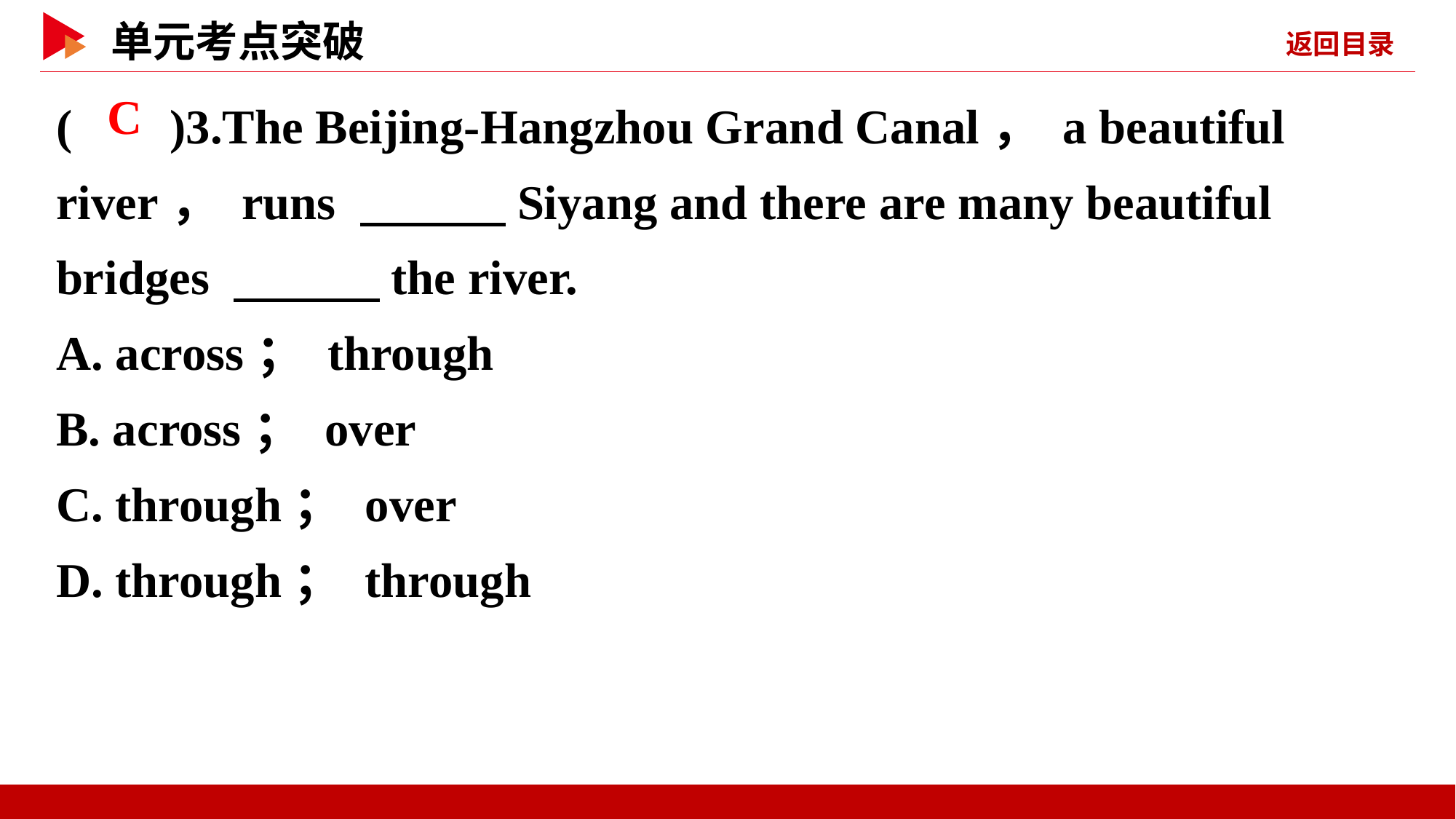

(        )3.The Beijing-Hangzhou Grand Canal， a beautiful river， runs 　　　Siyang and there are many beautiful bridges 　　　the river.
A. across； through
B. across； over
C. through； over
D. through； through
   C